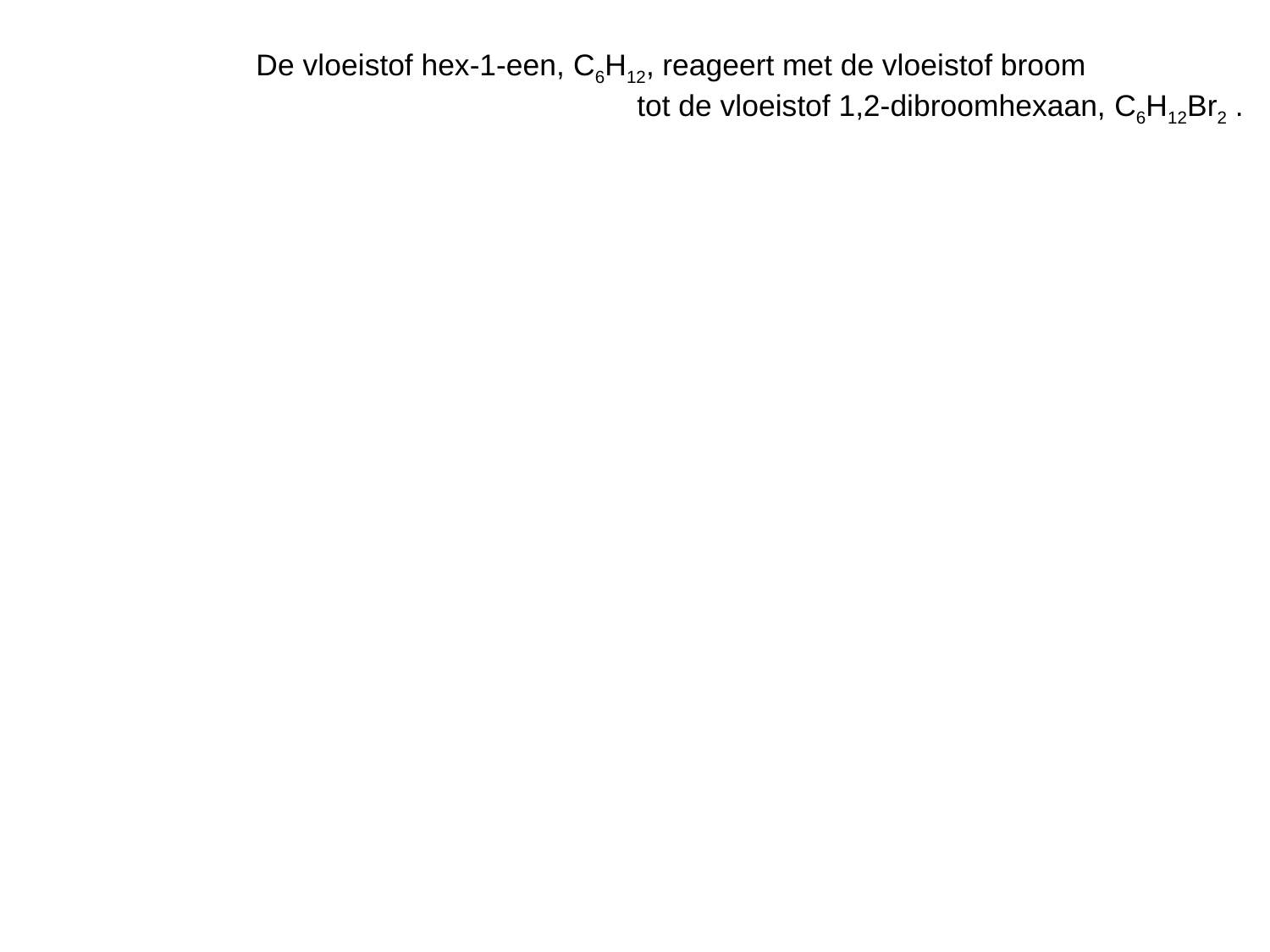

De vloeistof hex-1-een, C6H12, reageert met de vloeistof broom                                                                          	             tot de vloeistof 1,2-dibroomhexaan, C6H12Br2 .